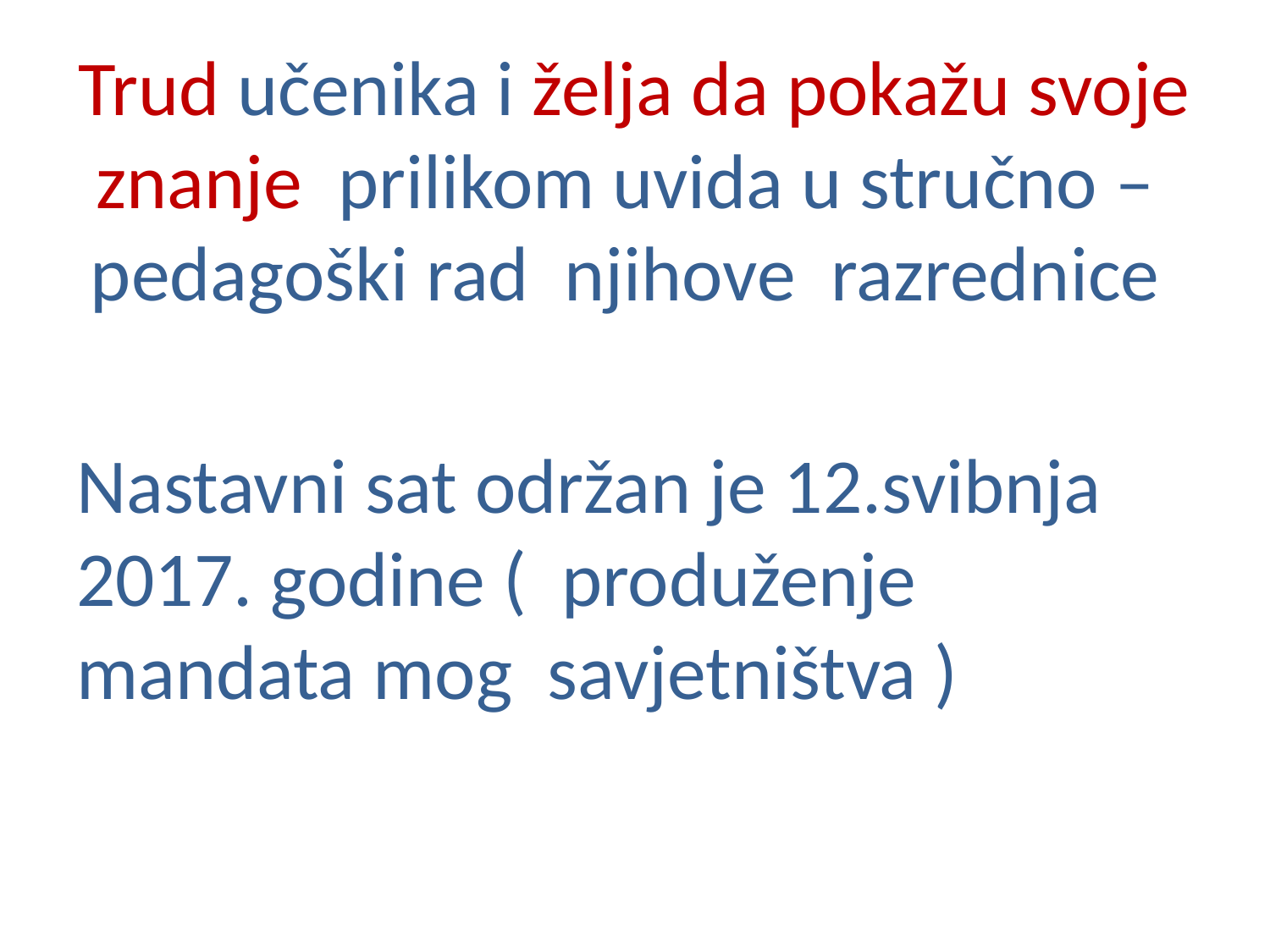

# Trud učenika i želja da pokažu svoje znanje  prilikom uvida u stručno –pedagoški rad  njihove  razrednice

Nastavni sat održan je 12.svibnja 2017. godine (  produženje mandata mog  savjetništva )